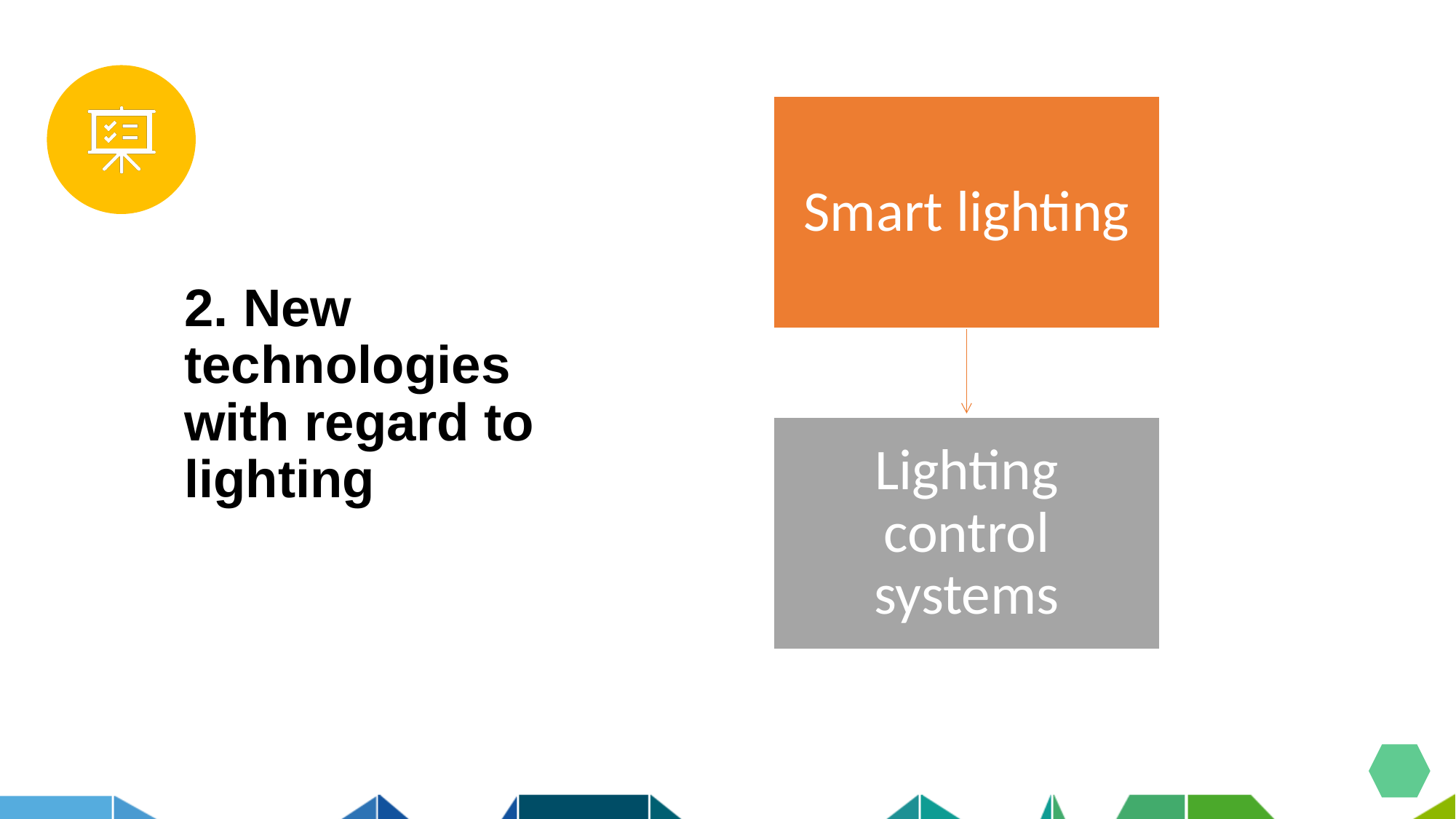

Smart lighting
Lighting control systems

# 2. New technologies with regard to lighting